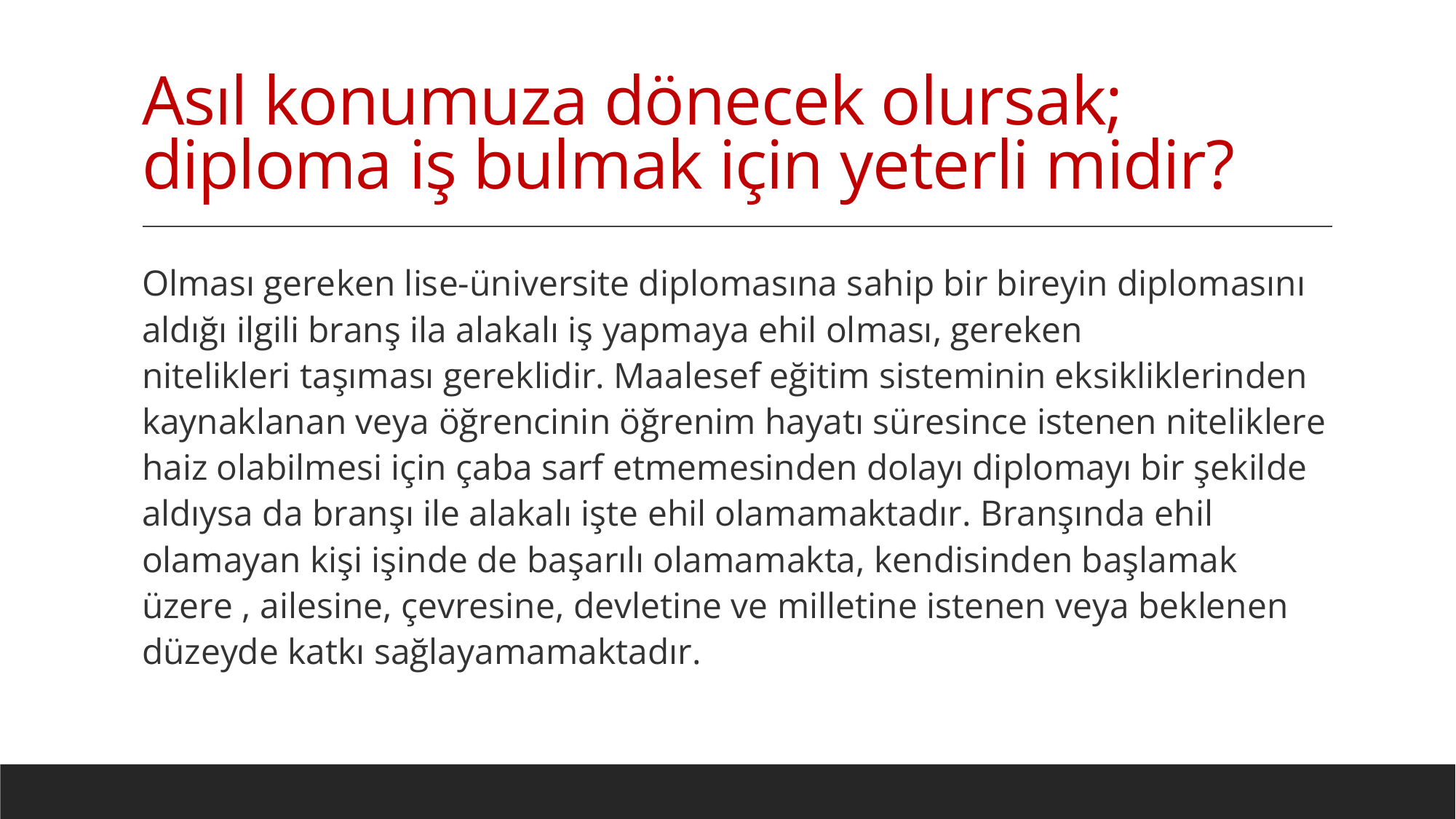

# Asıl konumuza dönecek olursak; diploma iş bulmak için yeterli midir?
Olması gereken lise-üniversite diplomasına sahip bir bireyin diplomasını aldığı ilgili branş ila alakalı iş yapmaya ehil olması, gereken nitelikleri taşıması gereklidir. Maalesef eğitim sisteminin eksikliklerinden kaynaklanan veya öğrencinin öğrenim hayatı süresince istenen niteliklere haiz olabilmesi için çaba sarf etmemesinden dolayı diplomayı bir şekilde aldıysa da branşı ile alakalı işte ehil olamamaktadır. Branşında ehil olamayan kişi işinde de başarılı olamamakta, kendisinden başlamak üzere , ailesine, çevresine, devletine ve milletine istenen veya beklenen düzeyde katkı sağlayamamaktadır.